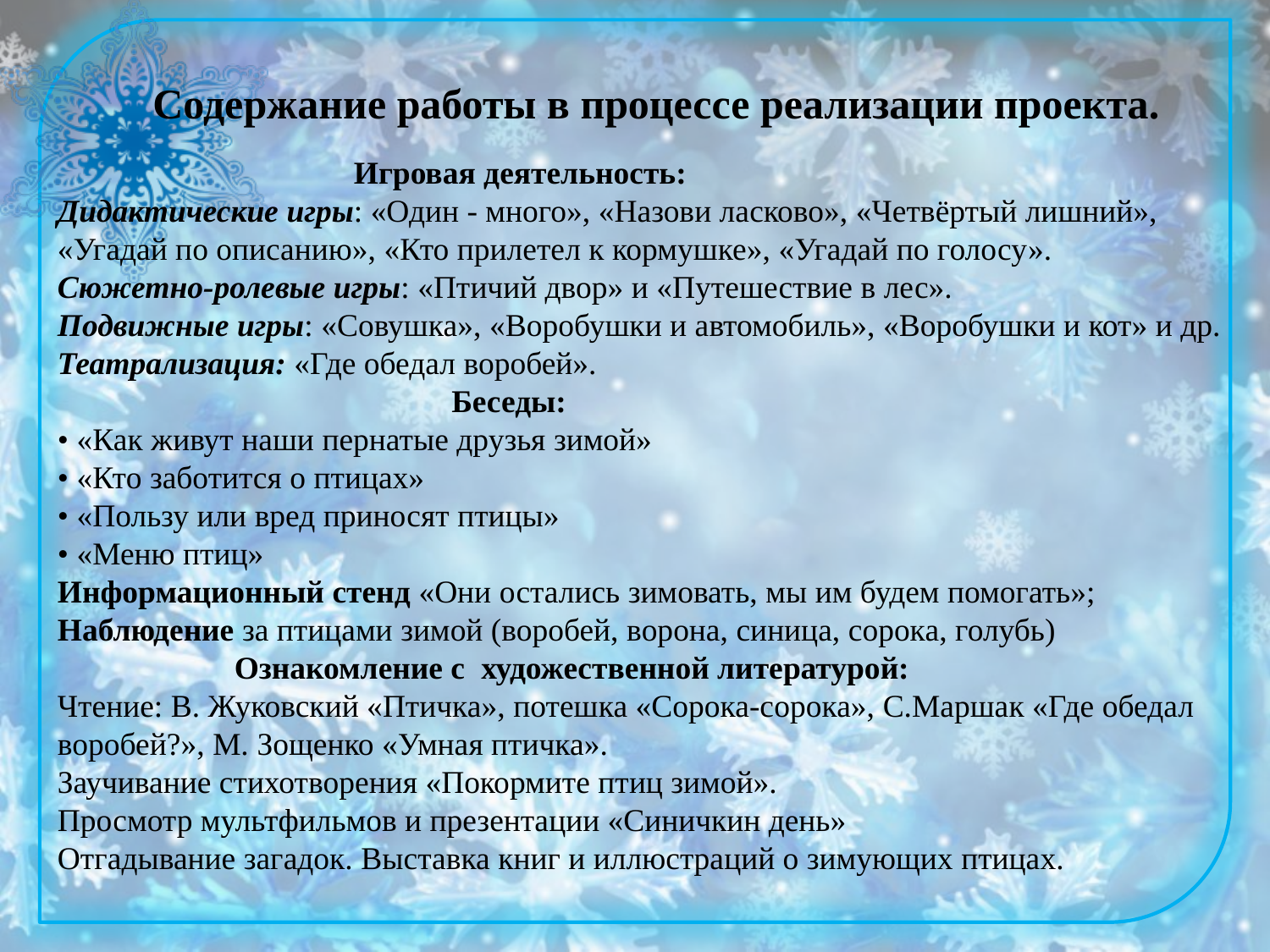

Содержание работы в процессе реализации проекта.

                                                        Игровая деятельность:
Дидактические игры: «Один - много», «Назови ласково», «Четвёртый лишний», «Угадай по описанию», «Кто прилетел к кормушке», «Угадай по голосу».
Сюжетно-ролевые игры: «Птичий двор» и «Путешествие в лес».
Подвижные игры: «Совушка», «Воробушки и автомобиль», «Воробушки и кот» и др.
Театрализация: «Где обедал воробей».
                                                 Беседы:
• «Как живут наши пернатые друзья зимой»
• «Кто заботится о птицах»
• «Пользу или вред приносят птицы»
• «Меню птиц»
Информационный стенд «Они остались зимовать, мы им будем помогать»;
Наблюдение за птицами зимой (воробей, ворона, синица, сорока, голубь)
                      Ознакомление с  художественной литературой:
Чтение: В. Жуковский «Птичка», потешка «Сорока-сорока», С.Маршак «Где обедал воробей?», М. Зощенко «Умная птичка».
Заучивание стихотворения «Покормите птиц зимой».
Просмотр мультфильмов и презентации «Синичкин день»
Отгадывание загадок. Выставка книг и иллюстраций о зимующих птицах.